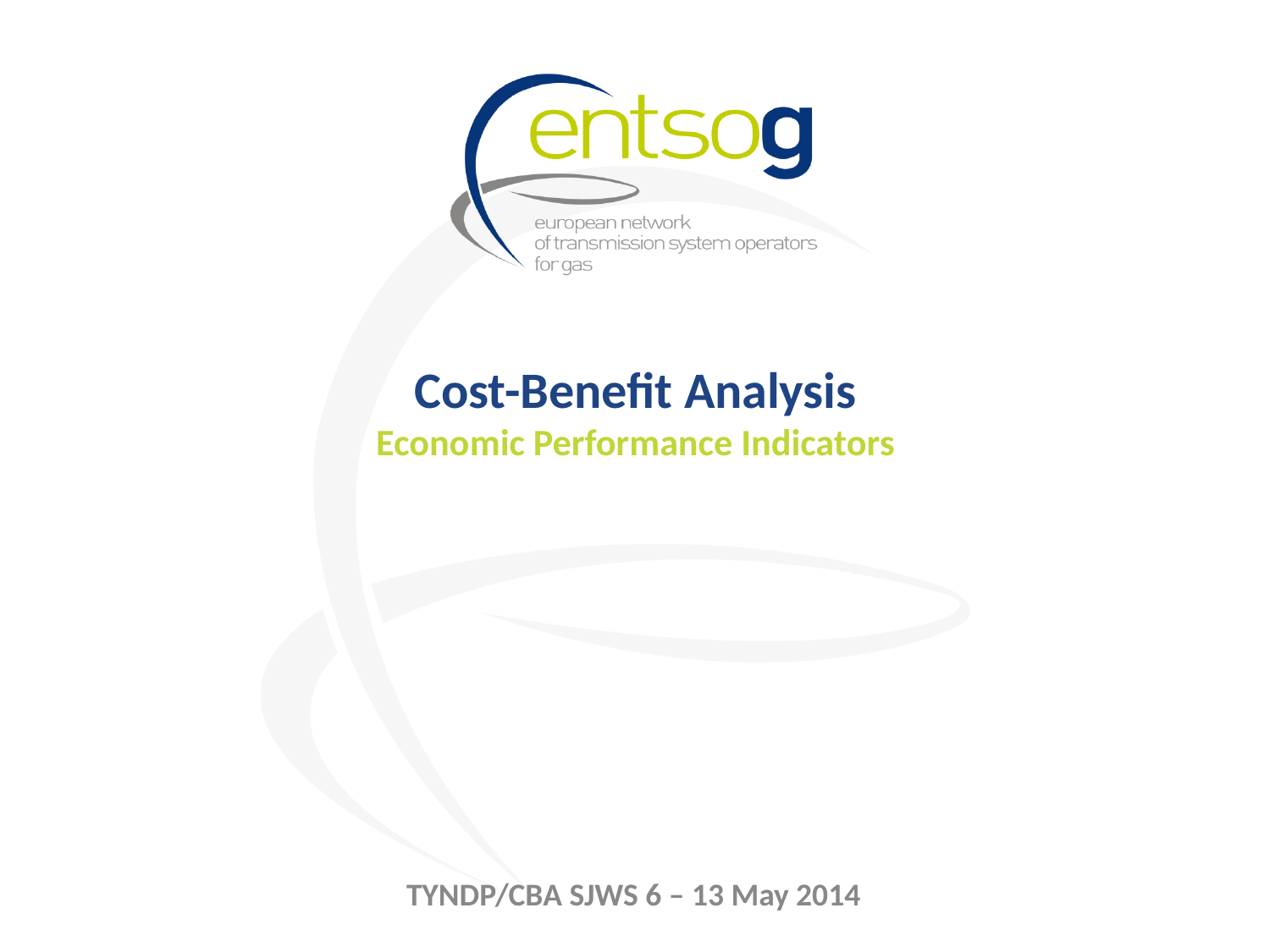

# Cost-Benefit Analysis Economic Performance Indicators
TYNDP/CBA SJWS 6 – 13 May 2014